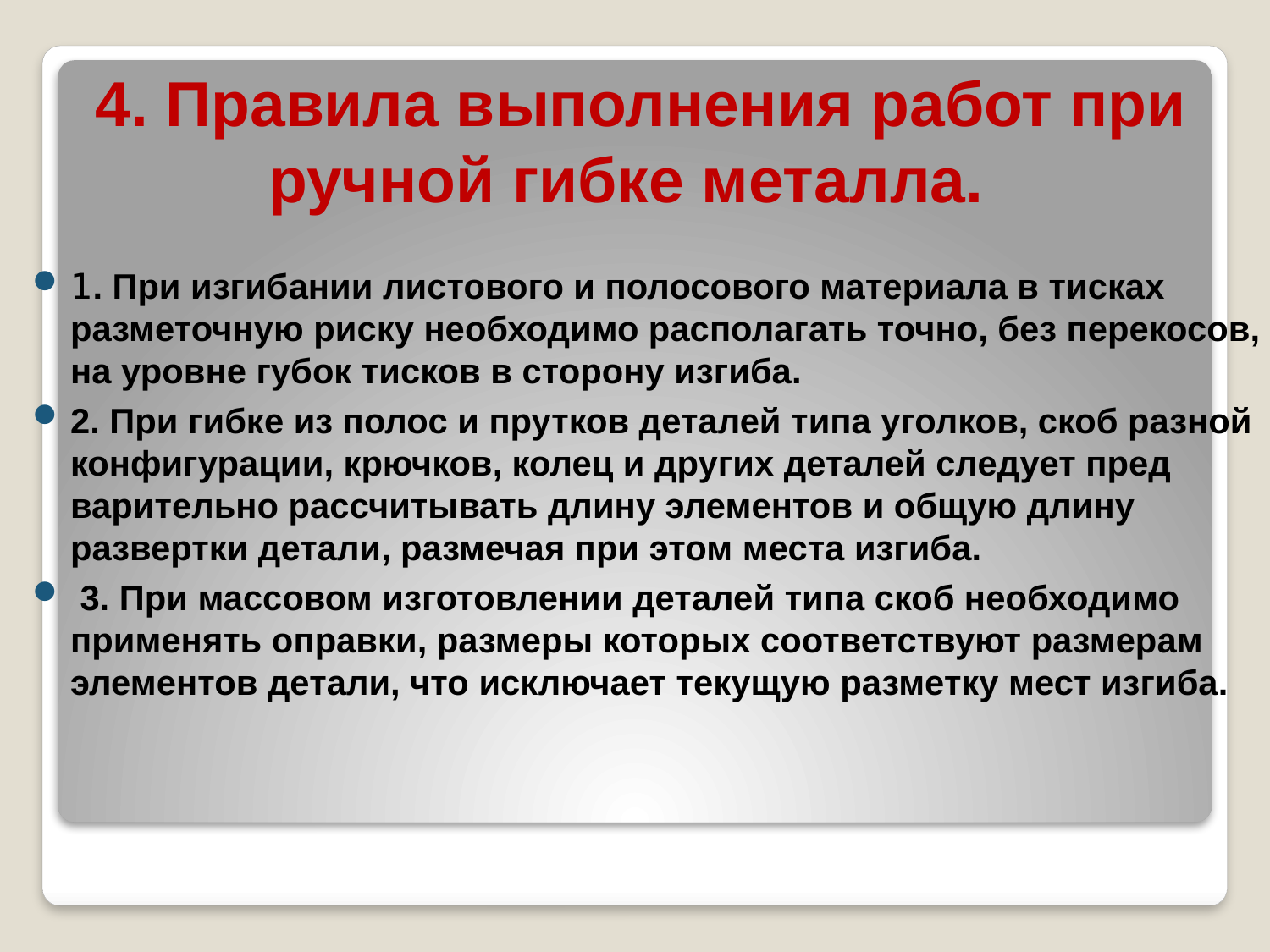

# 4. Правила выполнения работ при ручной гибке металла.
1. При изгибании листового и полосового материала в тисках разметочную риску необходимо располагать точно, без перекосов, на уровне губок тисков в сторону изгиба.
2. При гибке из полос и прутков деталей типа уголков, скоб разной конфигурации, крючков, колец и других деталей следует пред­варительно рассчитывать длину элементов и общую длину развертки детали, размечая при этом места изгиба.
 3. При массовом изготовлении деталей типа скоб необходимо применять оправки, размеры которых соответствуют размерам элементов детали, что исключает текущую разметку мест изгиба.